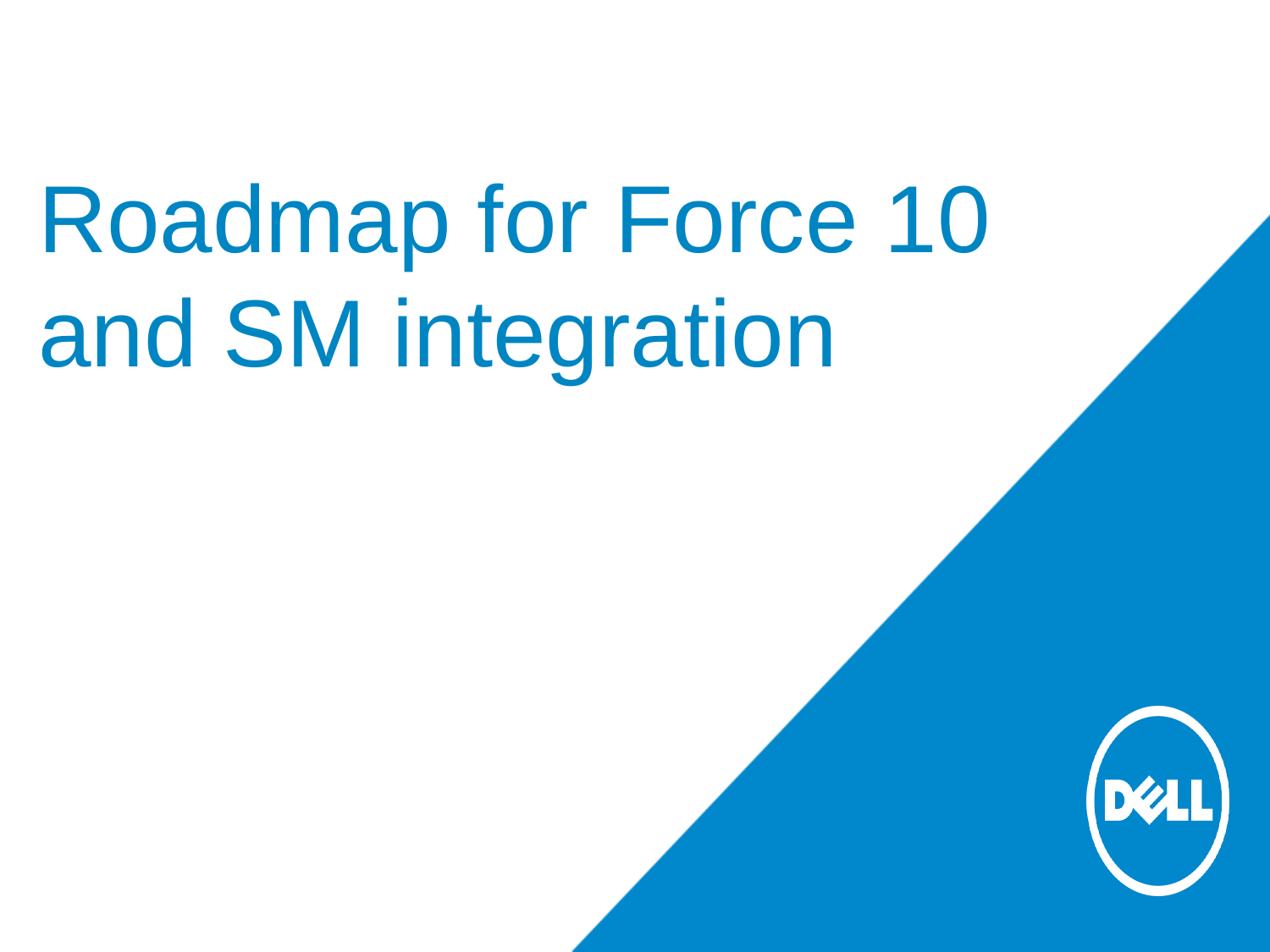

# Roadmap for Force 10 and SM integration